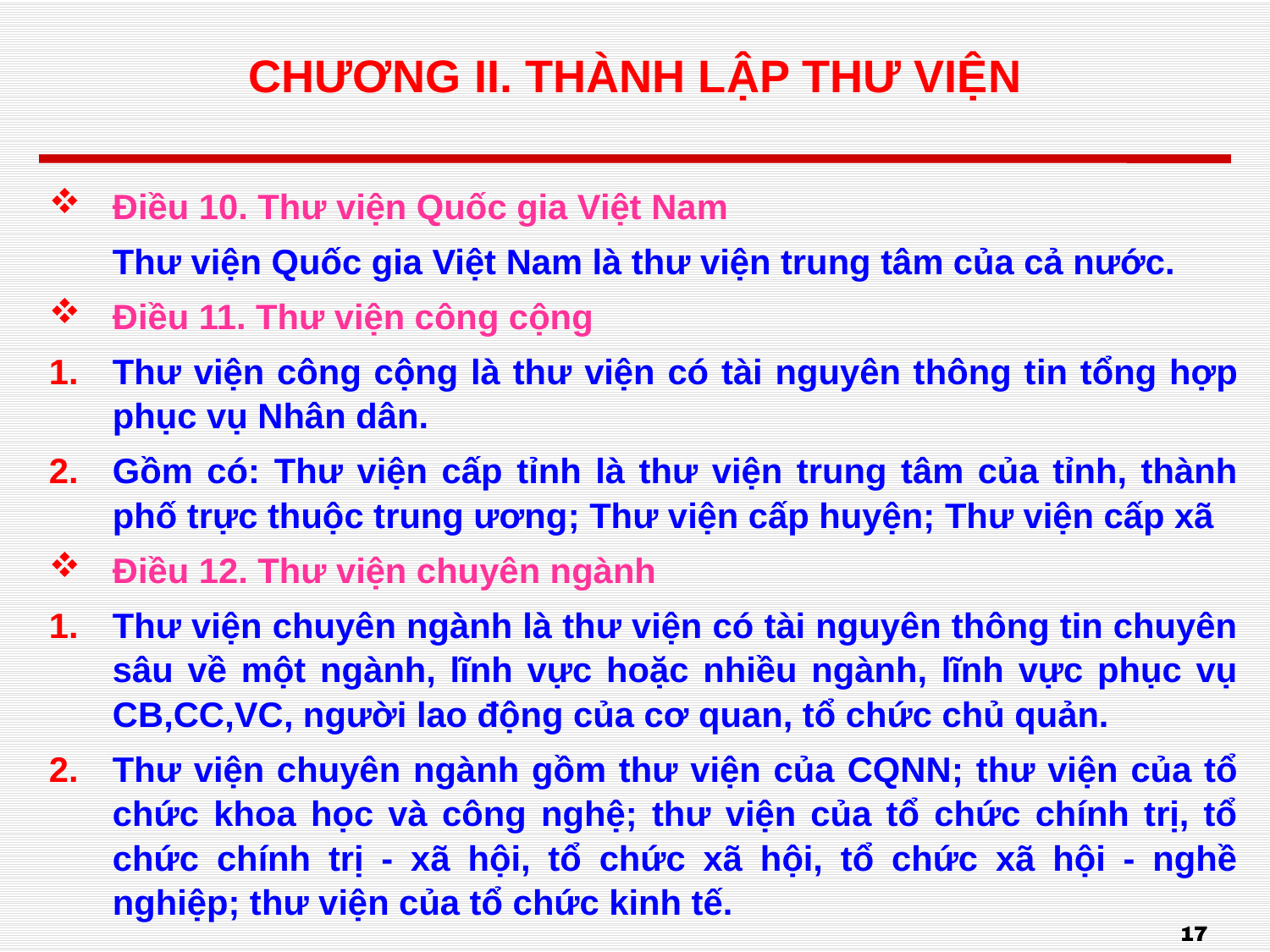

# CHƯƠNG II. THÀNH LẬP THƯ VIỆN
Điều 10. Thư viện Quốc gia Việt Nam
Thư viện Quốc gia Việt Nam là thư viện trung tâm của cả nước.
Điều 11. Thư viện công cộng
Thư viện công cộng là thư viện có tài nguyên thông tin tổng hợp phục vụ Nhân dân.
Gồm có: Thư viện cấp tỉnh là thư viện trung tâm của tỉnh, thành phố trực thuộc trung ương; Thư viện cấp huyện; Thư viện cấp xã
Điều 12. Thư viện chuyên ngành
Thư viện chuyên ngành là thư viện có tài nguyên thông tin chuyên sâu về một ngành, lĩnh vực hoặc nhiều ngành, lĩnh vực phục vụ CB,CC,VC, người lao động của cơ quan, tổ chức chủ quản.
Thư viện chuyên ngành gồm thư viện của CQNN; thư viện của tổ chức khoa học và công nghệ; thư viện của tổ chức chính trị, tổ chức chính trị - xã hội, tổ chức xã hội, tổ chức xã hội - nghề nghiệp; thư viện của tổ chức kinh tế.